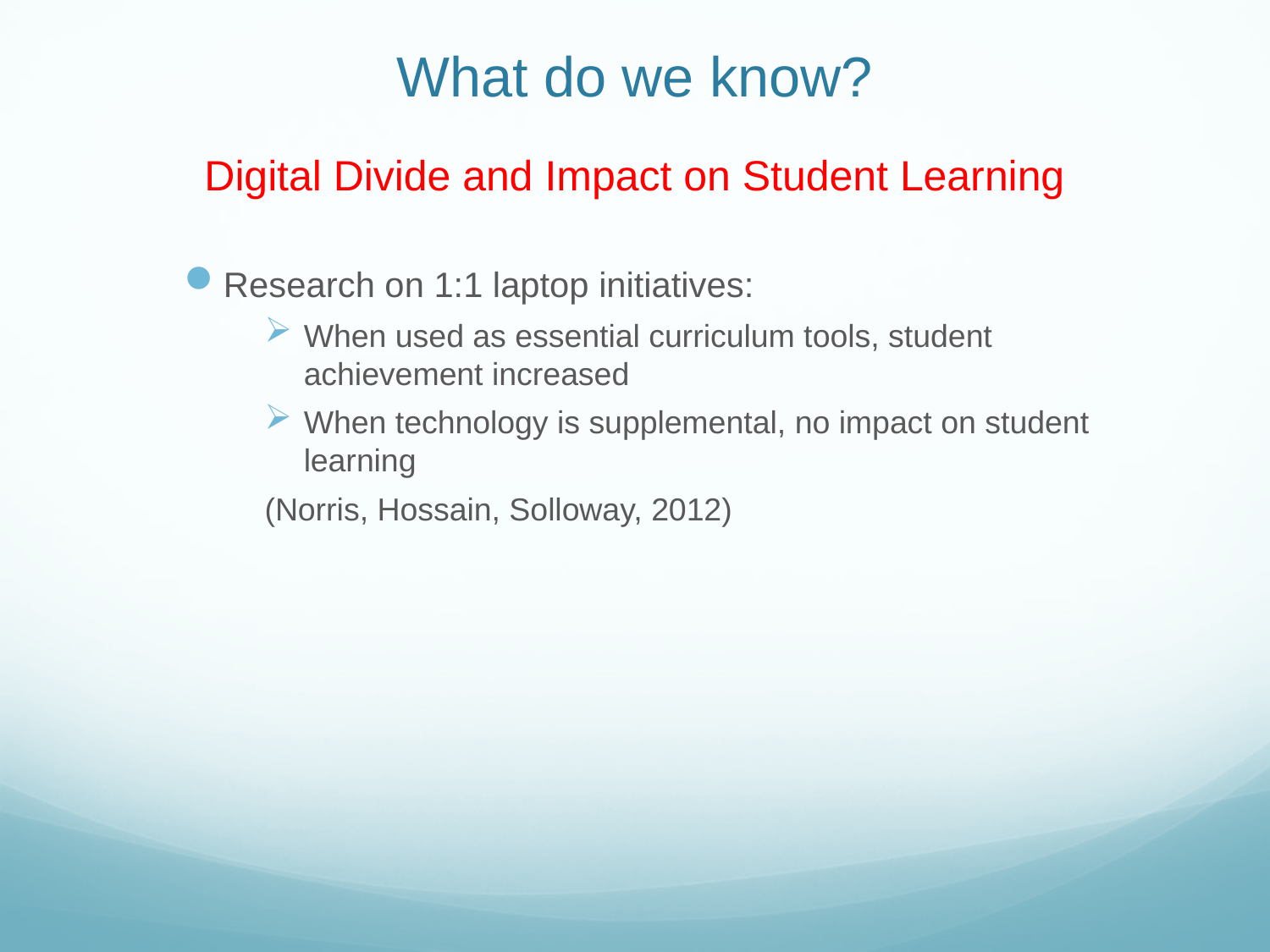

# What do we know?
Digital Divide and Impact on Student Learning

Research on 1:1 laptop initiatives:
When used as essential curriculum tools, student achievement increased
When technology is supplemental, no impact on student learning
(Norris, Hossain, Solloway, 2012)